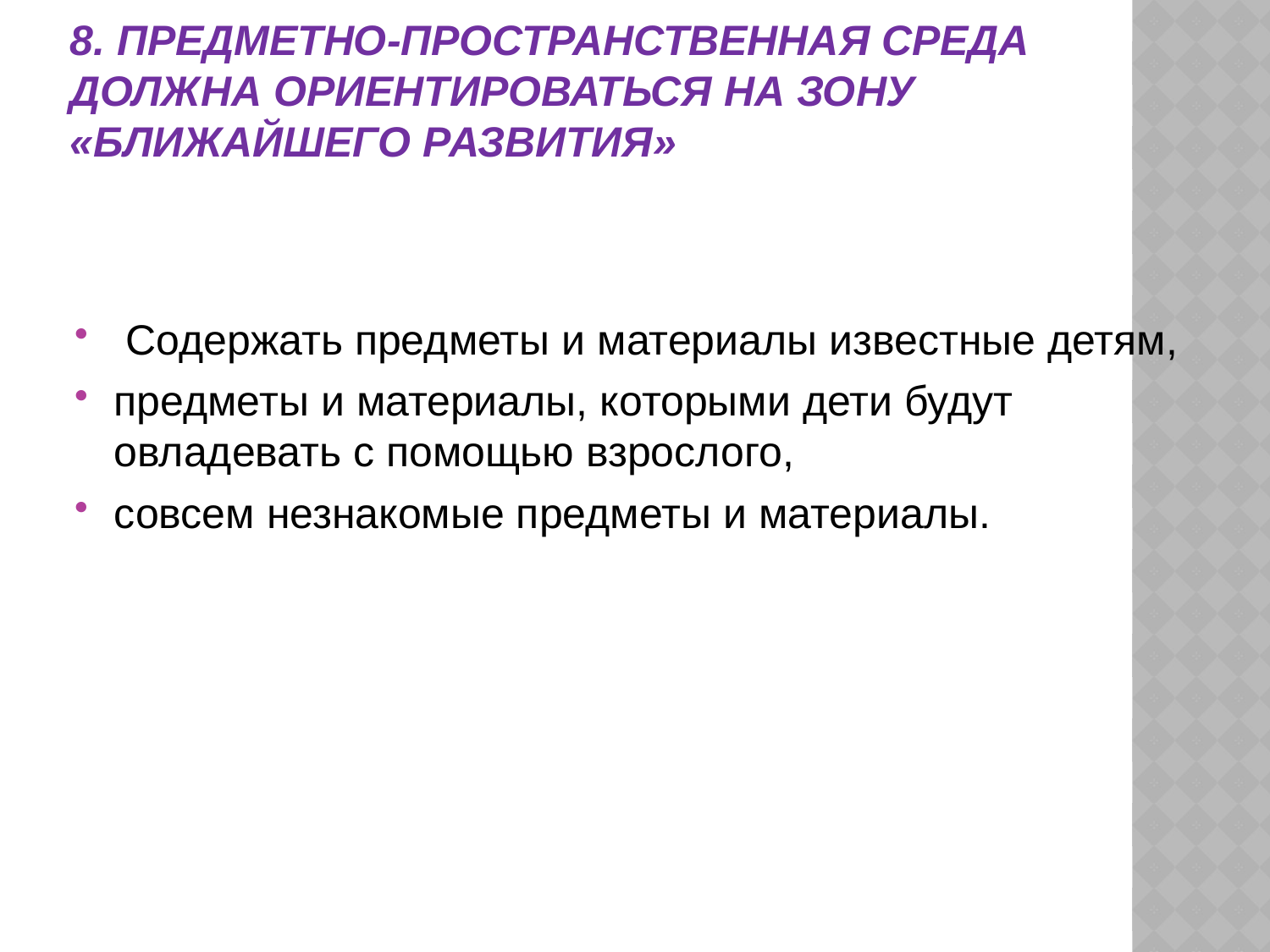

# 8. Предметно-пространственная среда должна ориентироваться на зону «ближайшего развития»
 Содержать предметы и материалы известные детям,
предметы и материалы, которыми дети будут овладевать с помощью взрослого,
совсем незнакомые предметы и материалы.